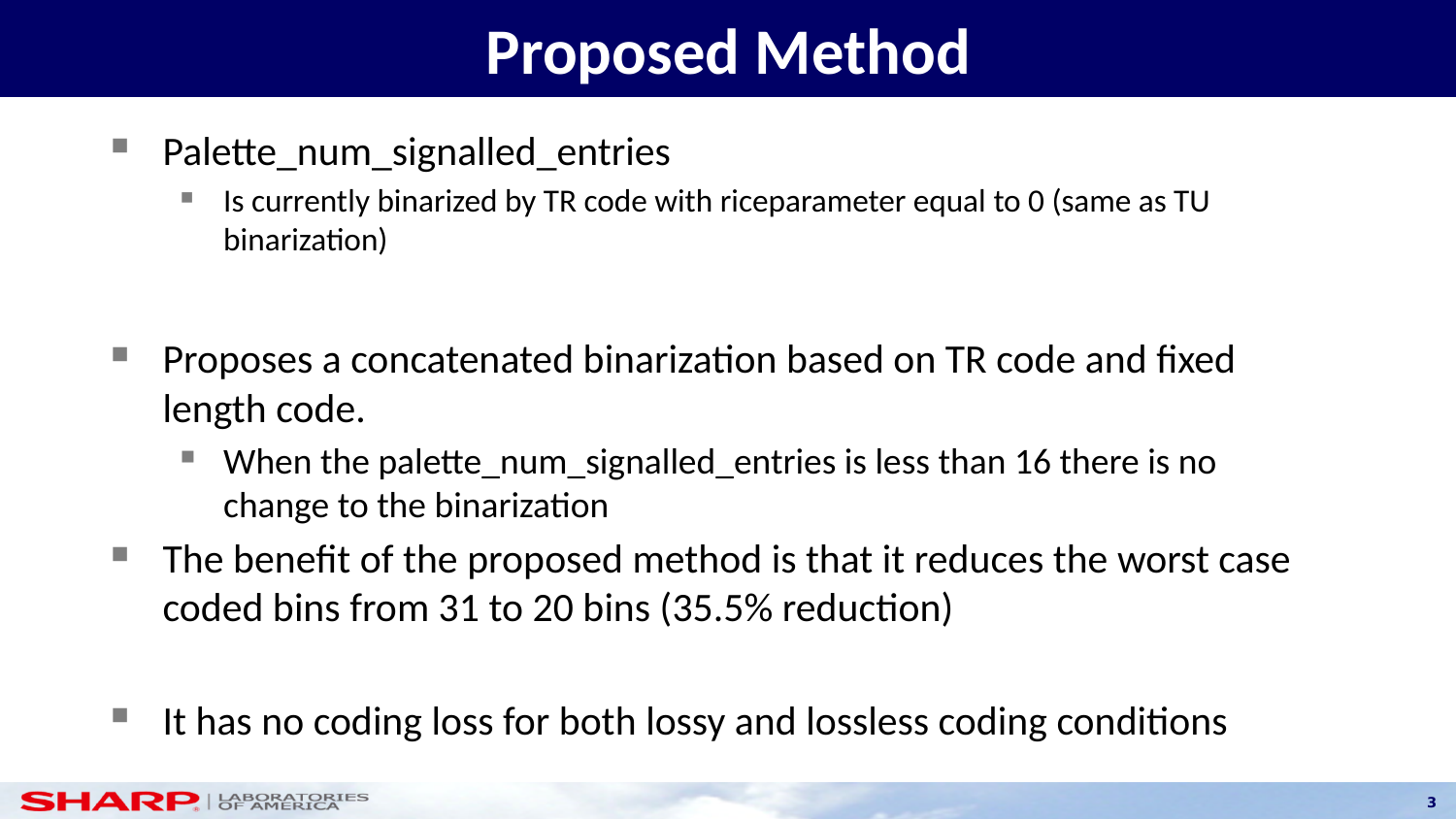

Proposed Method
Palette_num_signalled_entries
Is currently binarized by TR code with riceparameter equal to 0 (same as TU binarization)

Proposes a concatenated binarization based on TR code and fixed length code.
When the palette_num_signalled_entries is less than 16 there is no change to the binarization
The benefit of the proposed method is that it reduces the worst case coded bins from 31 to 20 bins (35.5% reduction)

It has no coding loss for both lossy and lossless coding conditions